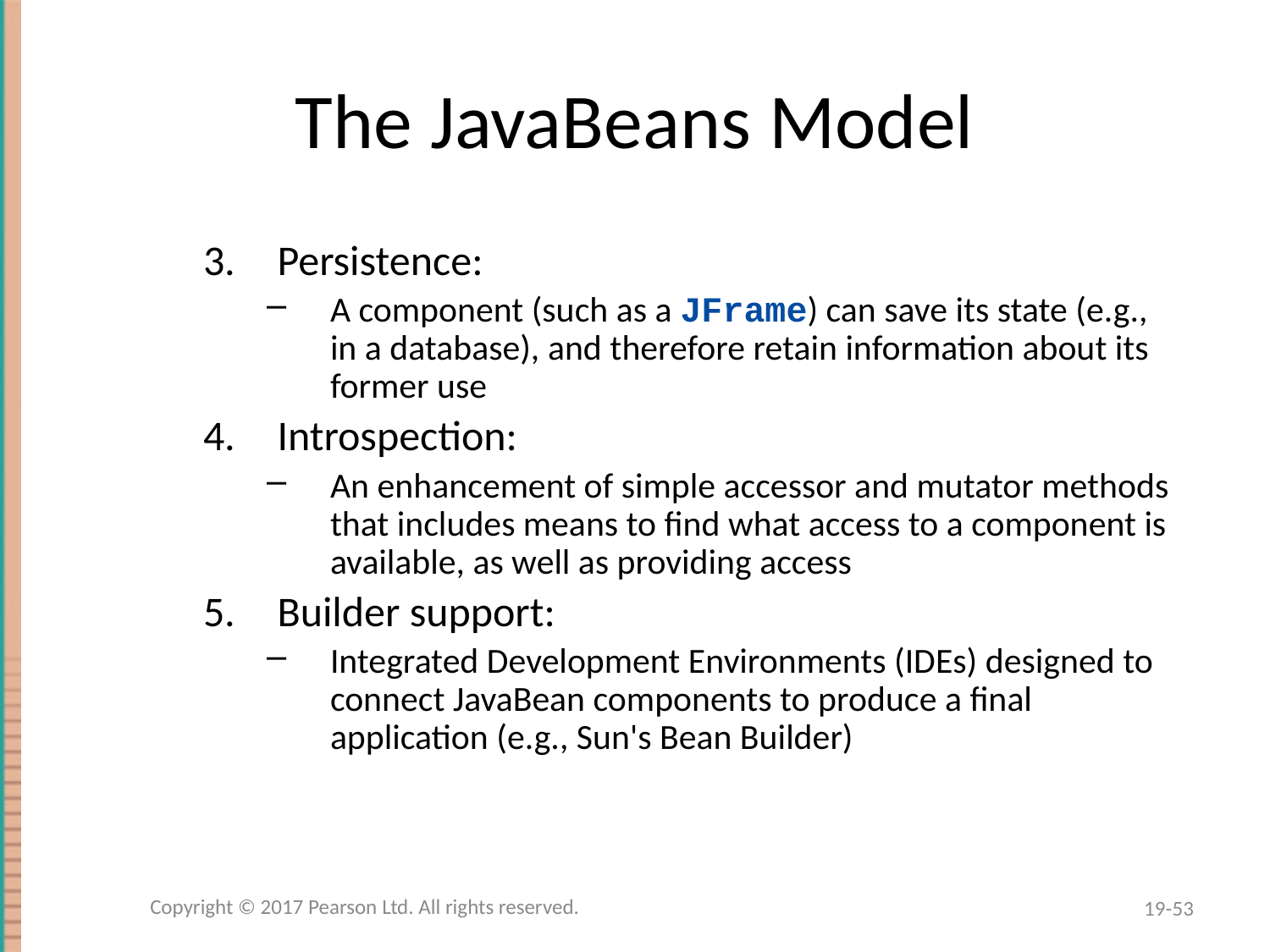

# The JavaBeans Model
Persistence:
A component (such as a JFrame) can save its state (e.g., in a database), and therefore retain information about its former use
Introspection:
An enhancement of simple accessor and mutator methods that includes means to find what access to a component is available, as well as providing access
Builder support:
Integrated Development Environments (IDEs) designed to connect JavaBean components to produce a final application (e.g., Sun's Bean Builder)
Copyright © 2017 Pearson Ltd. All rights reserved.
19-53